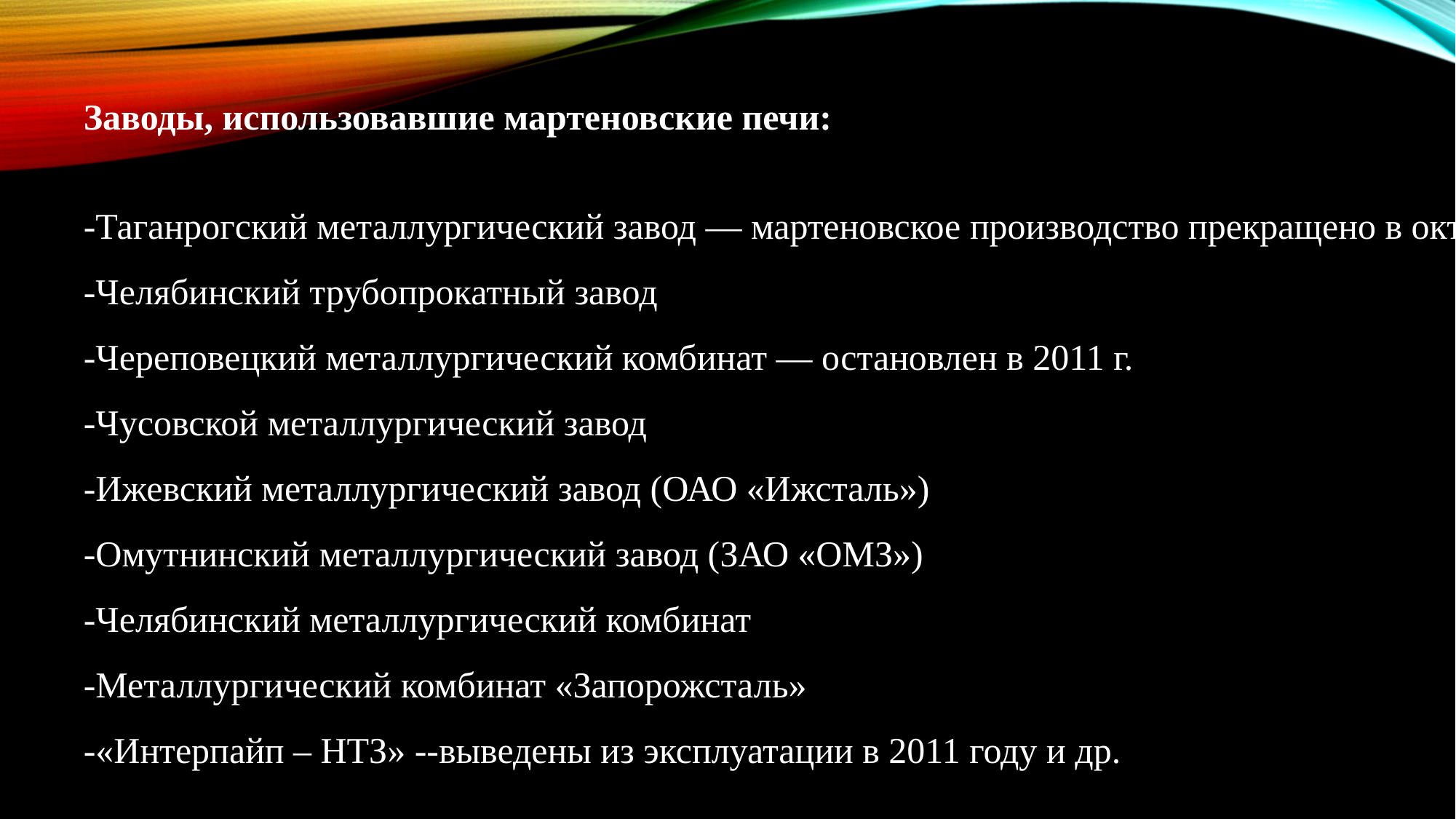

Заводы, использовавшие мартеновские печи:

-Таганрогский металлургический завод — мартеновское производство прекращено в октябре 2013 г.
-Челябинский трубопрокатный завод
-Череповецкий металлургический комбинат — остановлен в 2011 г.
-Чусовской металлургический завод
-Ижевский металлургический завод (ОАО «Ижсталь»)
-Омутнинский металлургический завод (ЗАО «ОМЗ»)
-Челябинский металлургический комбинат
-Металлургический комбинат «Запорожсталь»
-«Интерпайп – НТЗ» --выведены из эксплуатации в 2011 году и др.